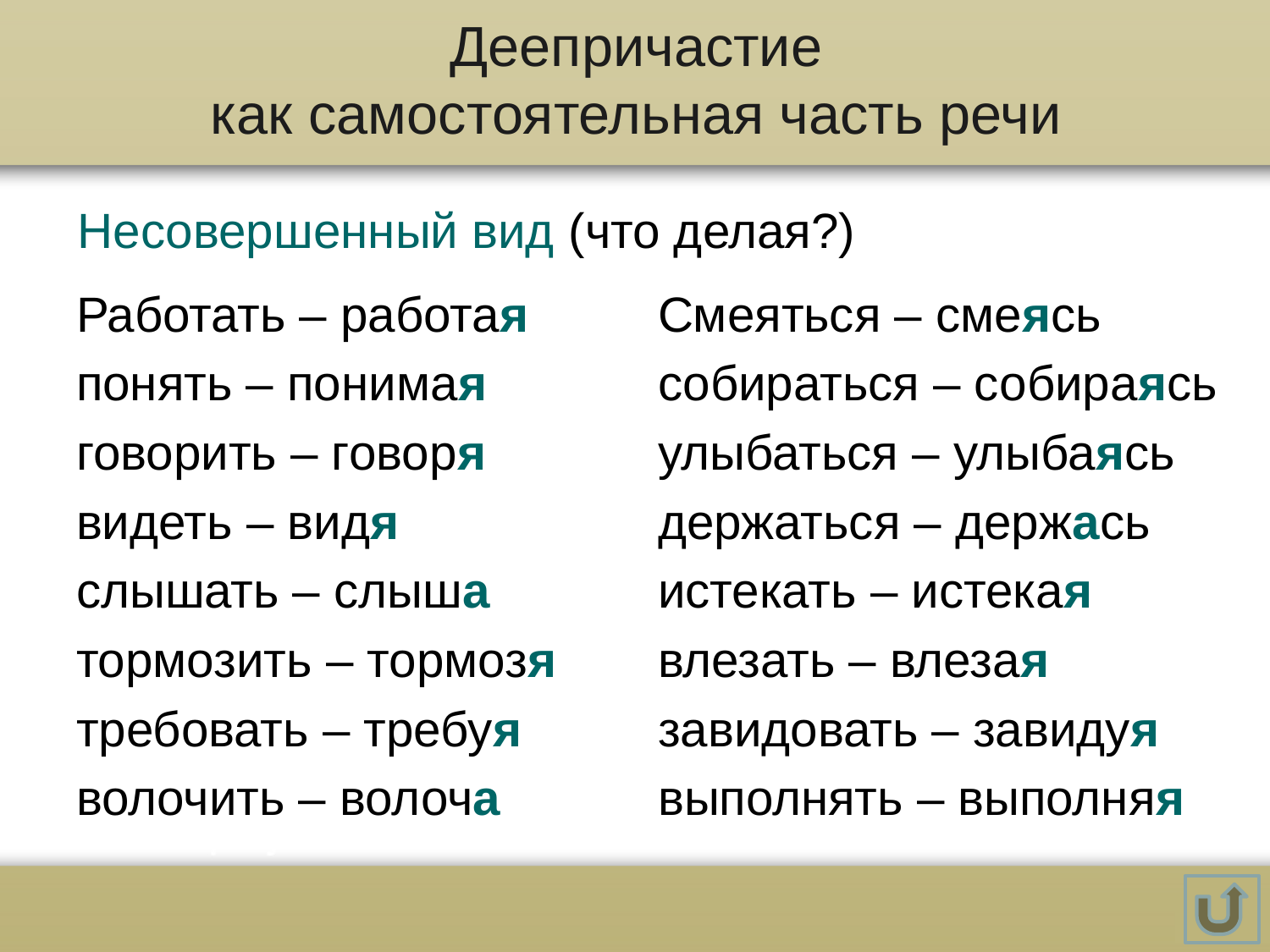

# Деепричастие как самостоятельная часть речи
Несовершенный вид (что делая?)
Работать – работая
понять – понимая
говорить – говоря
видеть – видя
слышать – слыша
тормозить – тормозя
требовать – требуя
волочить – волоча

Смеяться – смеясь
собираться – собираясь
улыбаться – улыбаясь
держаться – держась
истекать – истекая
влезать – влезая
завидовать – завидуя
выполнять – выполняя